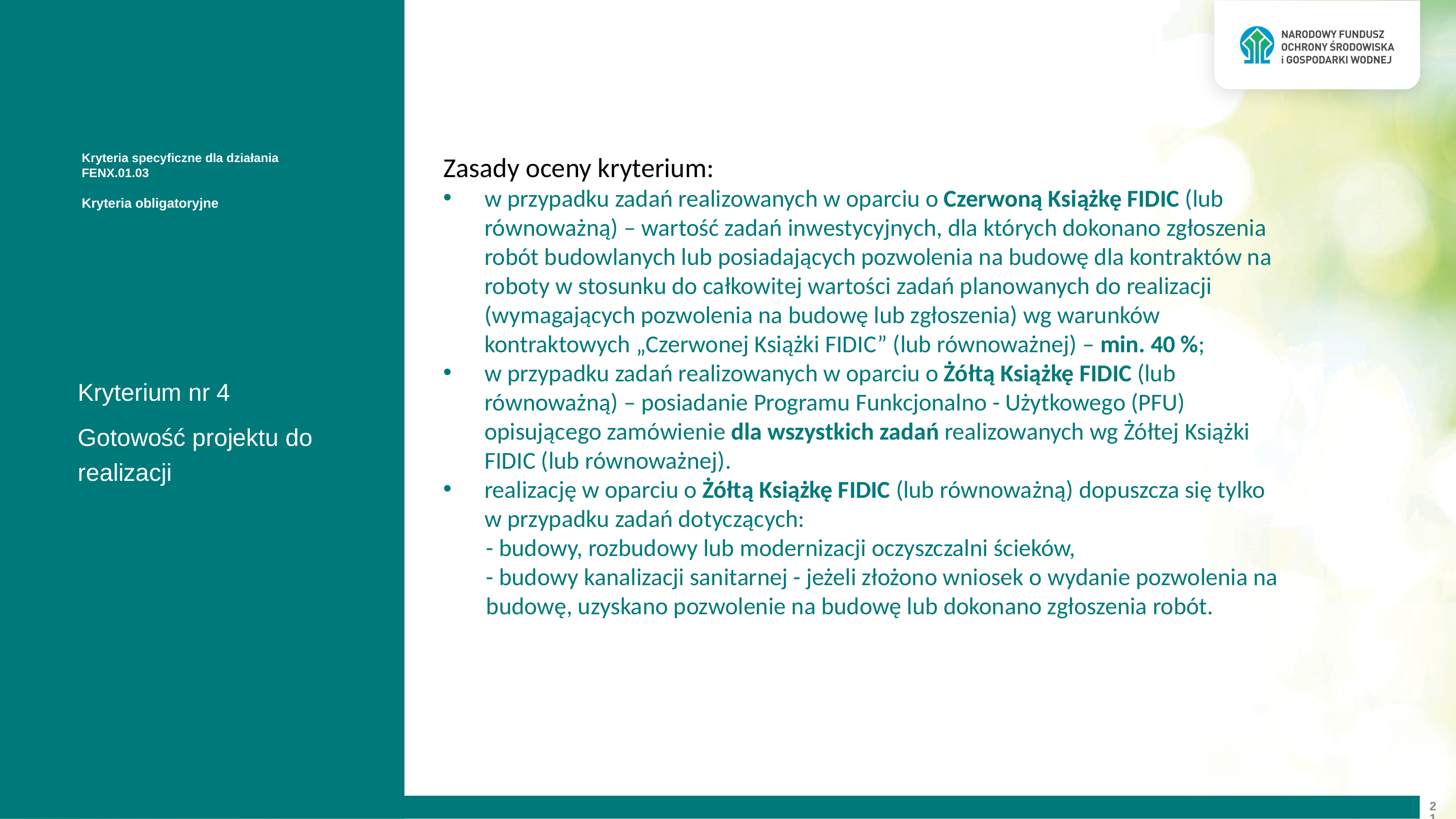

Kryteria specyficzne dla działania FENX.01.03
Kryteria obligatoryjne
Zasady oceny kryterium:
w przypadku zadań realizowanych w oparciu o Czerwoną Książkę FIDIC (lub równoważną) – wartość zadań inwestycyjnych, dla których dokonano zgłoszenia robót budowlanych lub posiadających pozwolenia na budowę dla kontraktów na roboty w stosunku do całkowitej wartości zadań planowanych do realizacji (wymagających pozwolenia na budowę lub zgłoszenia) wg warunków kontraktowych „Czerwonej Książki FIDIC” (lub równoważnej) – min. 40 %;
w przypadku zadań realizowanych w oparciu o Żółtą Książkę FIDIC (lub równoważną) – posiadanie Programu Funkcjonalno - Użytkowego (PFU) opisującego zamówienie dla wszystkich zadań realizowanych wg Żółtej Książki FIDIC (lub równoważnej).
realizację w oparciu o Żółtą Książkę FIDIC (lub równoważną) dopuszcza się tylko w przypadku zadań dotyczących:
- budowy, rozbudowy lub modernizacji oczyszczalni ścieków,
- budowy kanalizacji sanitarnej - jeżeli złożono wniosek o wydanie pozwolenia na budowę, uzyskano pozwolenie na budowę lub dokonano zgłoszenia robót.

Kryterium nr 4
Gotowość projektu do realizacji
21